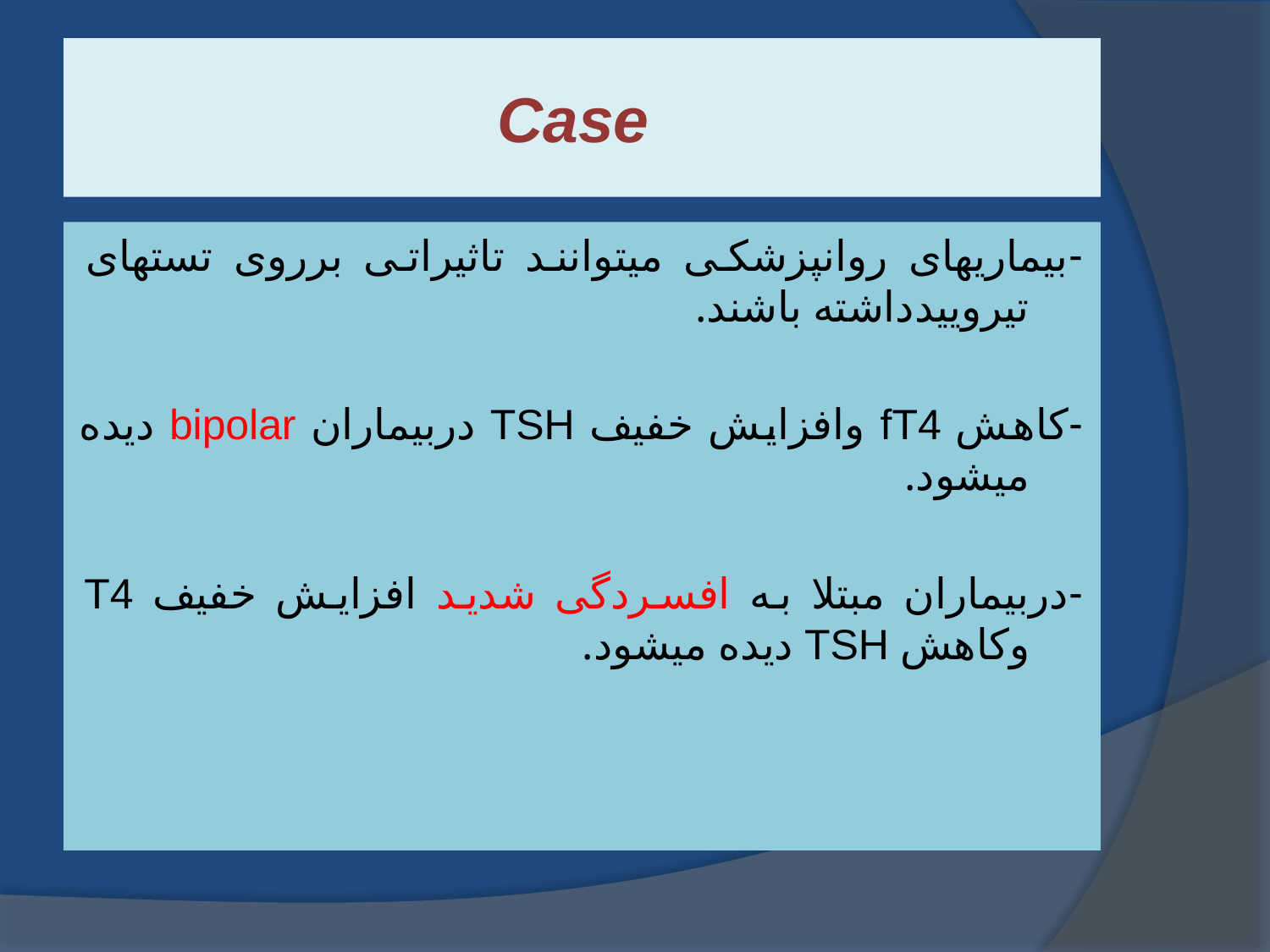

# Case
-بیماریهای روانپزشکی میتوانند تاثیراتی برروی تستهای تیروییدداشته باشند.

-کاهش fT4 وافزایش خفیف TSH دربیماران bipolar دیده میشود.

-دربیماران مبتلا به افسردگی شدید افزایش خفیف T4 وکاهش TSH دیده میشود.